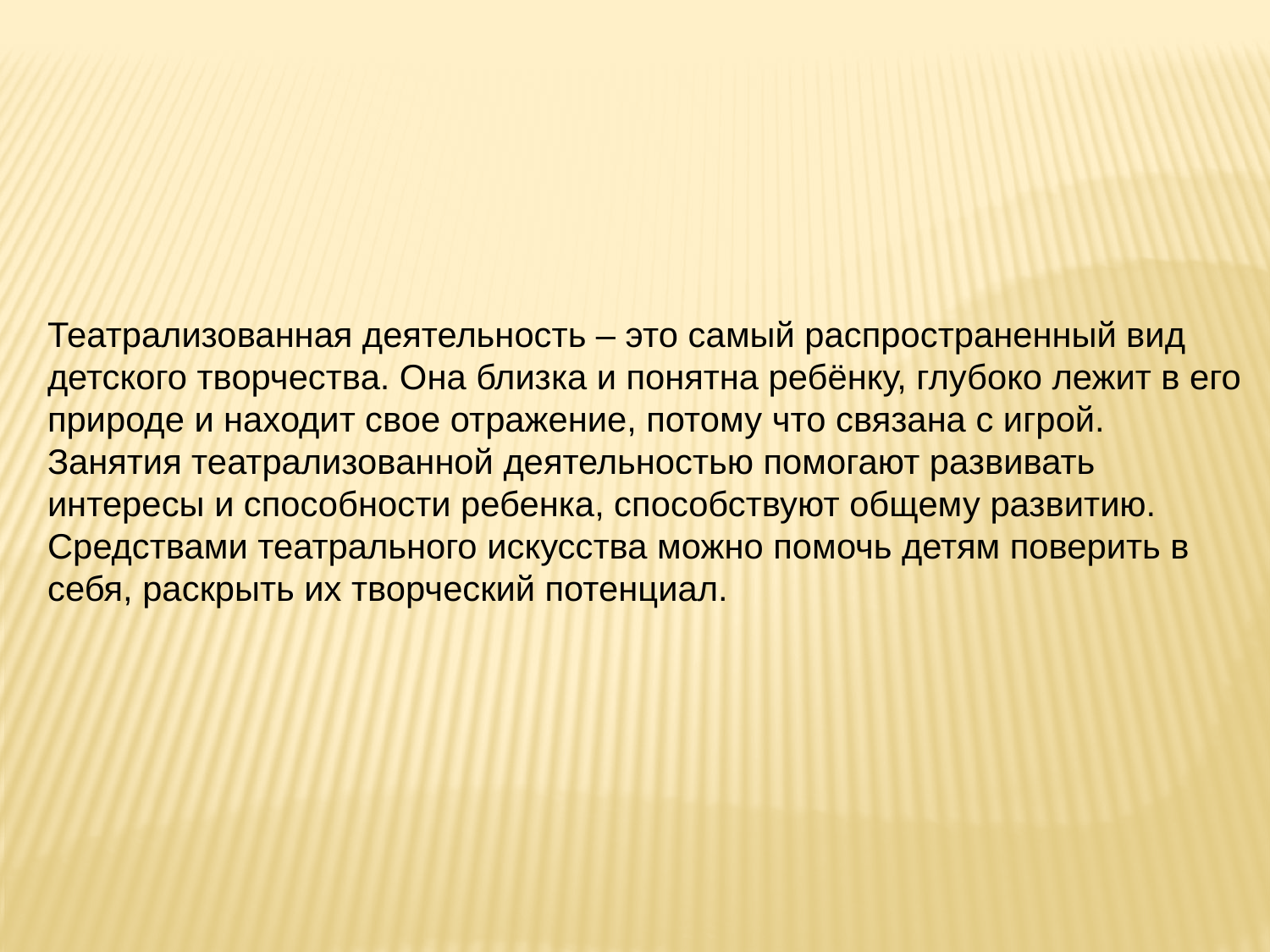

Театрализованная деятельность – это самый распространенный вид детского творчества. Она близка и понятна ребёнку, глубоко лежит в его природе и находит свое отражение, потому что связана с игрой. Занятия театрализованной деятельностью помогают развивать интересы и способности ребенка, способствуют общему развитию. Средствами театрального искусства можно помочь детям поверить в себя, раскрыть их творческий потенциал.